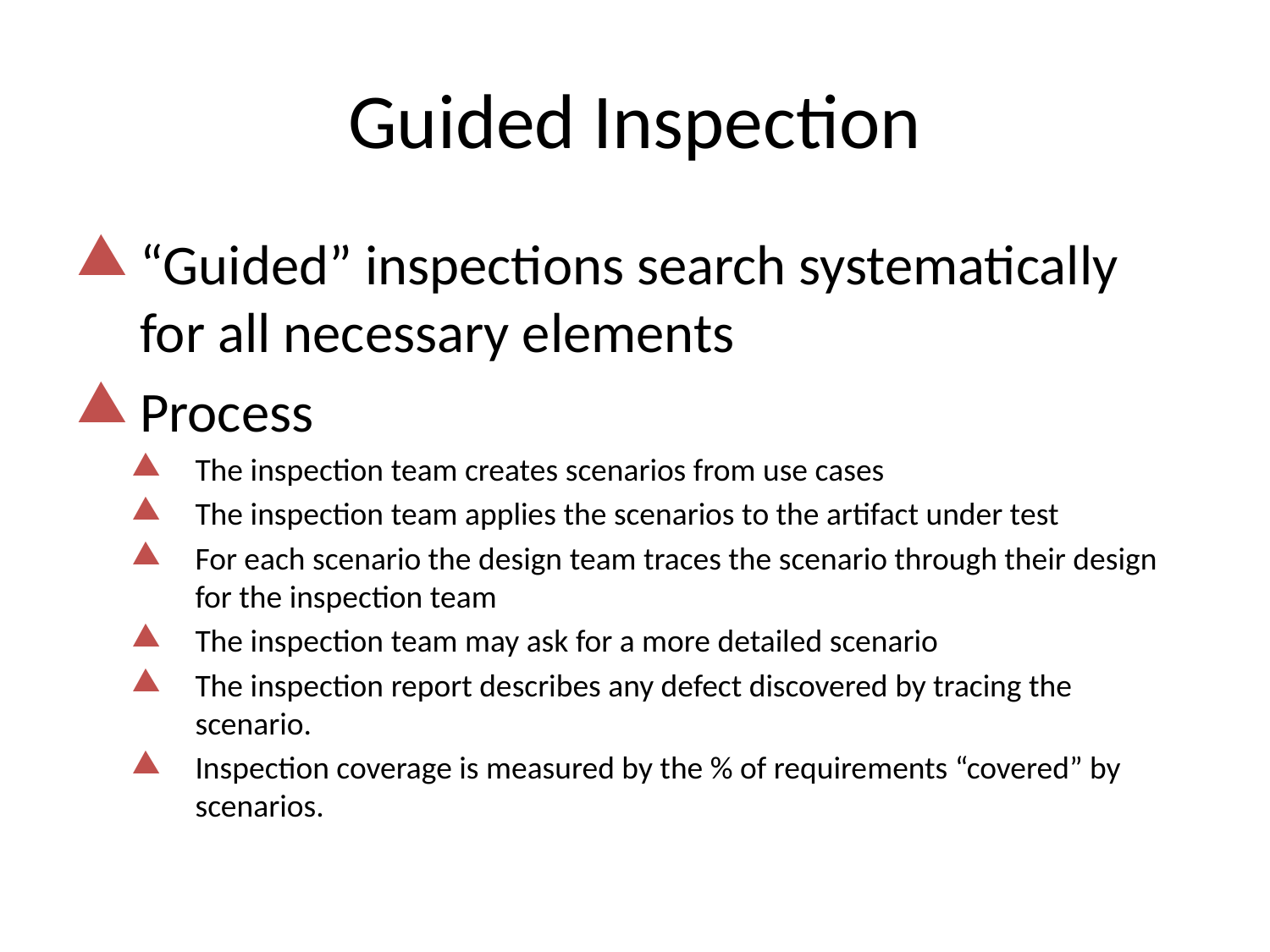

# Guided Inspection
“Guided” inspections search systematically for all necessary elements
Process
The inspection team creates scenarios from use cases
The inspection team applies the scenarios to the artifact under test
For each scenario the design team traces the scenario through their design for the inspection team
The inspection team may ask for a more detailed scenario
The inspection report describes any defect discovered by tracing the scenario.
Inspection coverage is measured by the % of requirements “covered” by scenarios.